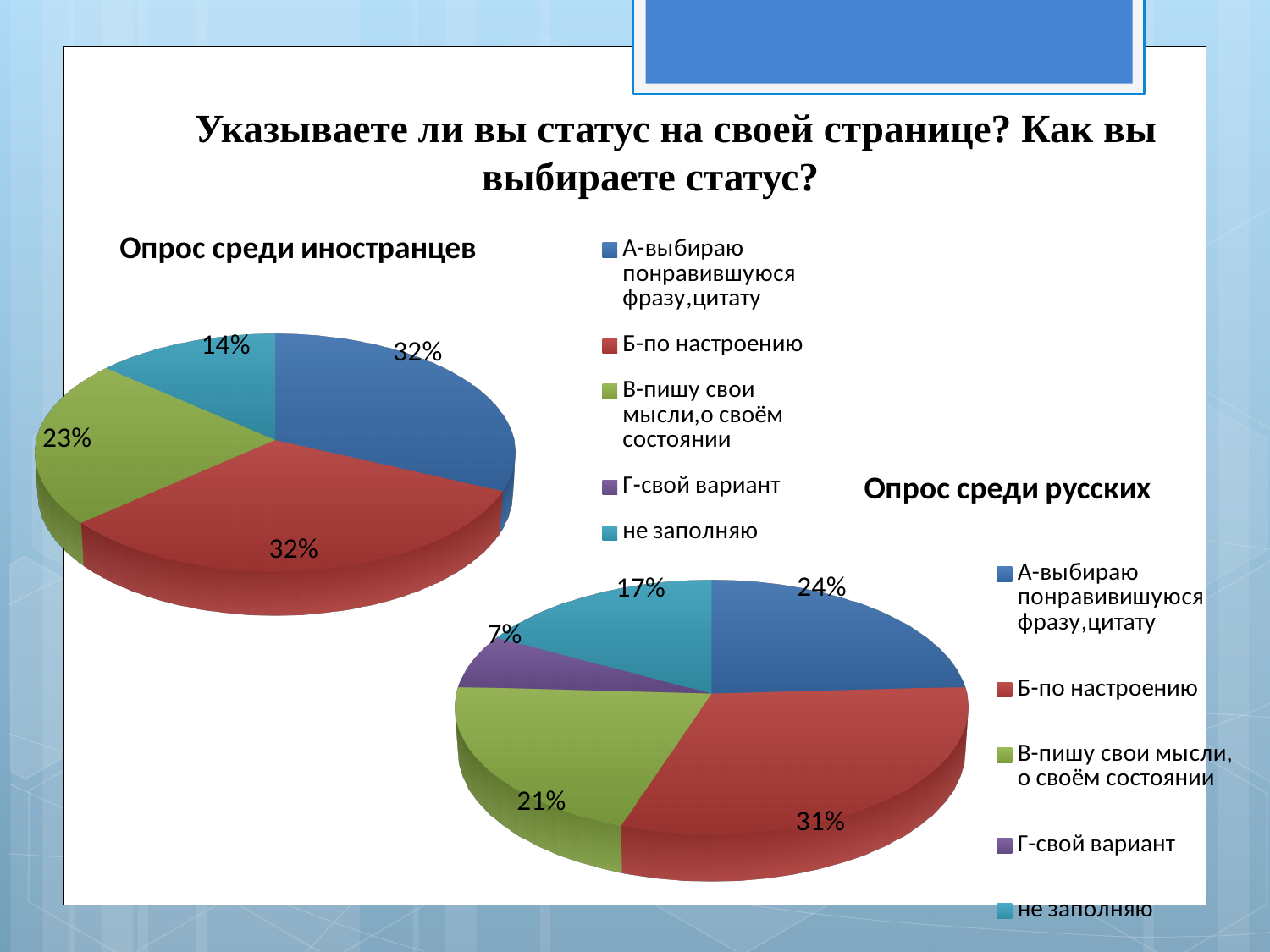

Указываете ли вы статус на своей странице? Как вы выбираете статус?

[unsupported chart]

[unsupported chart]